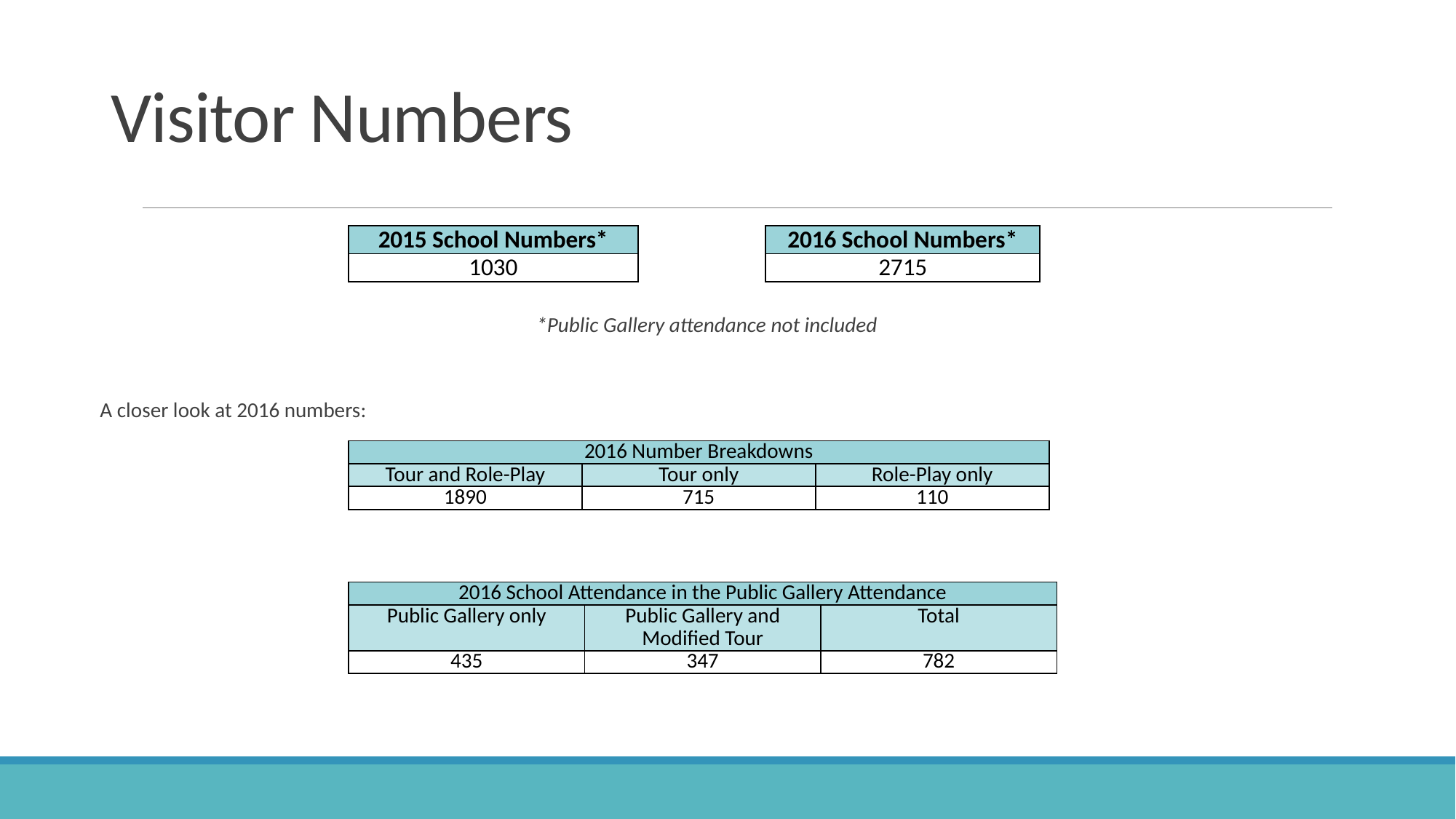

# Visitor Numbers

				*Public Gallery attendance not included

A closer look at 2016 numbers:
| 2015 School Numbers\* |
| --- |
| 1030 |
| 2016 School Numbers\* |
| --- |
| 2715 |
| 2016 Number Breakdowns |  |  |
| --- | --- | --- |
| Tour and Role-Play | Tour only | Role-Play only |
| 1890 | 715 | 110 |
| 2016 School Attendance in the Public Gallery Attendance |  |  |
| --- | --- | --- |
| Public Gallery only | Public Gallery and Modified Tour | Total |
| 435 | 347 | 782 |